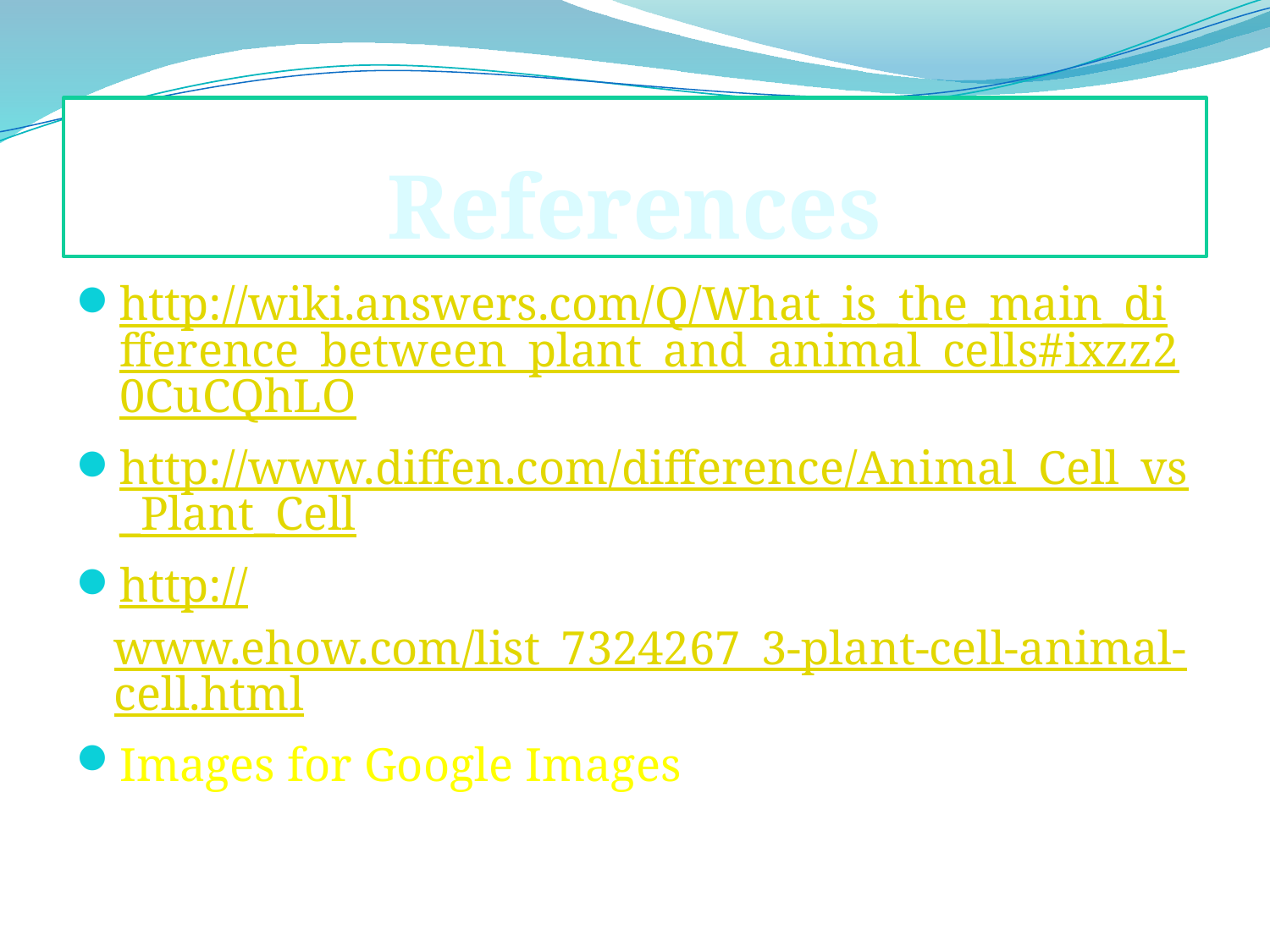

# References
http://wiki.answers.com/Q/What_is_the_main_difference_between_plant_and_animal_cells#ixzz20CuCQhLO
http://www.diffen.com/difference/Animal_Cell_vs_Plant_Cell
http://www.ehow.com/list_7324267_3-plant-cell-animal-cell.html
Images for Google Images